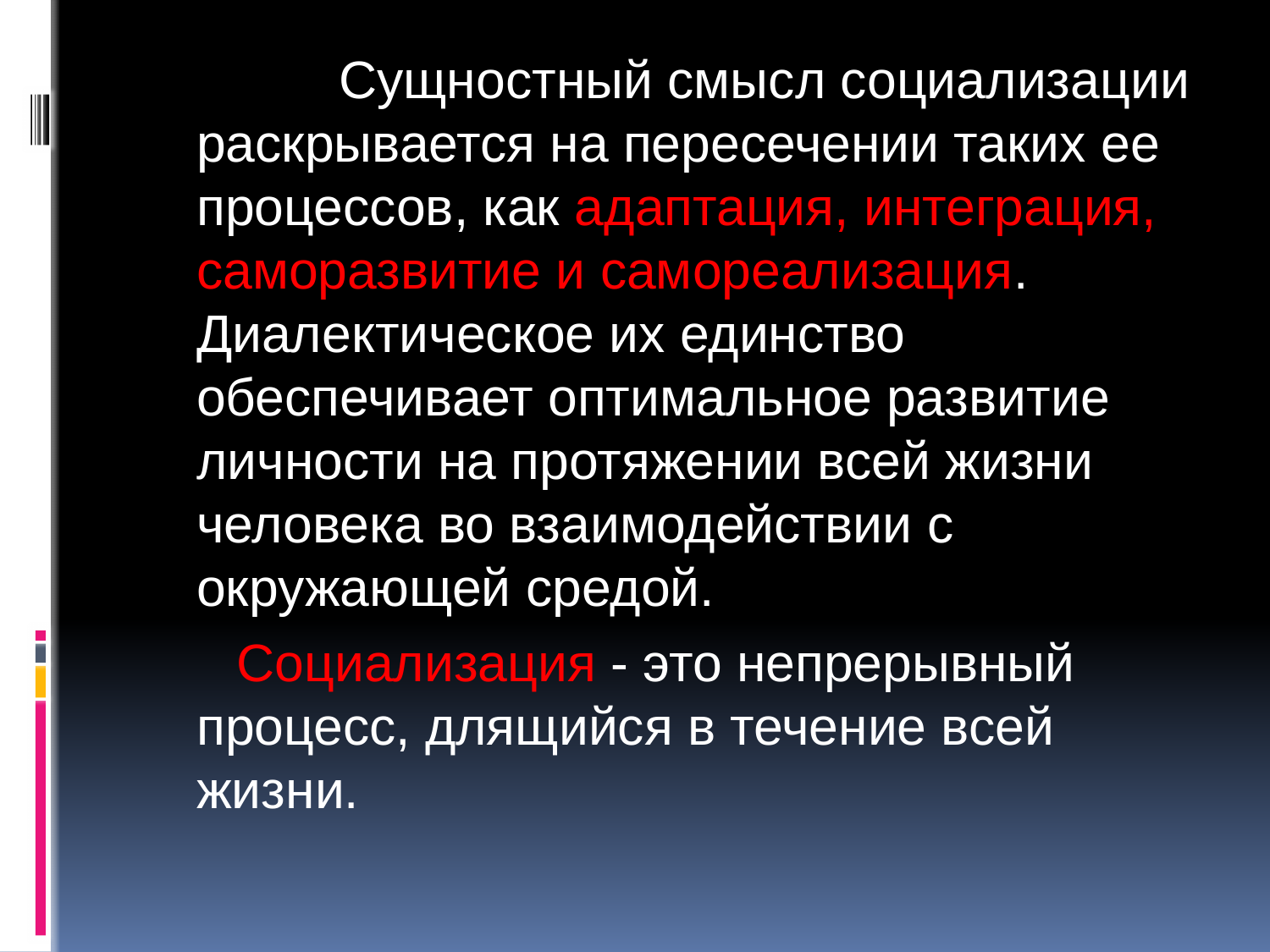

Сущностный смысл социализации раскрывается на пересечении таких ее процессов, как адаптация, интеграция, саморазвитие и самореализация. Диалектическое их единство обеспечивает оптимальное развитие личности на протяжении всей жизни человека во взаимодействии с окружающей средой.
      Социализация - это непрерывный процесс, длящийся в течение всей жизни.